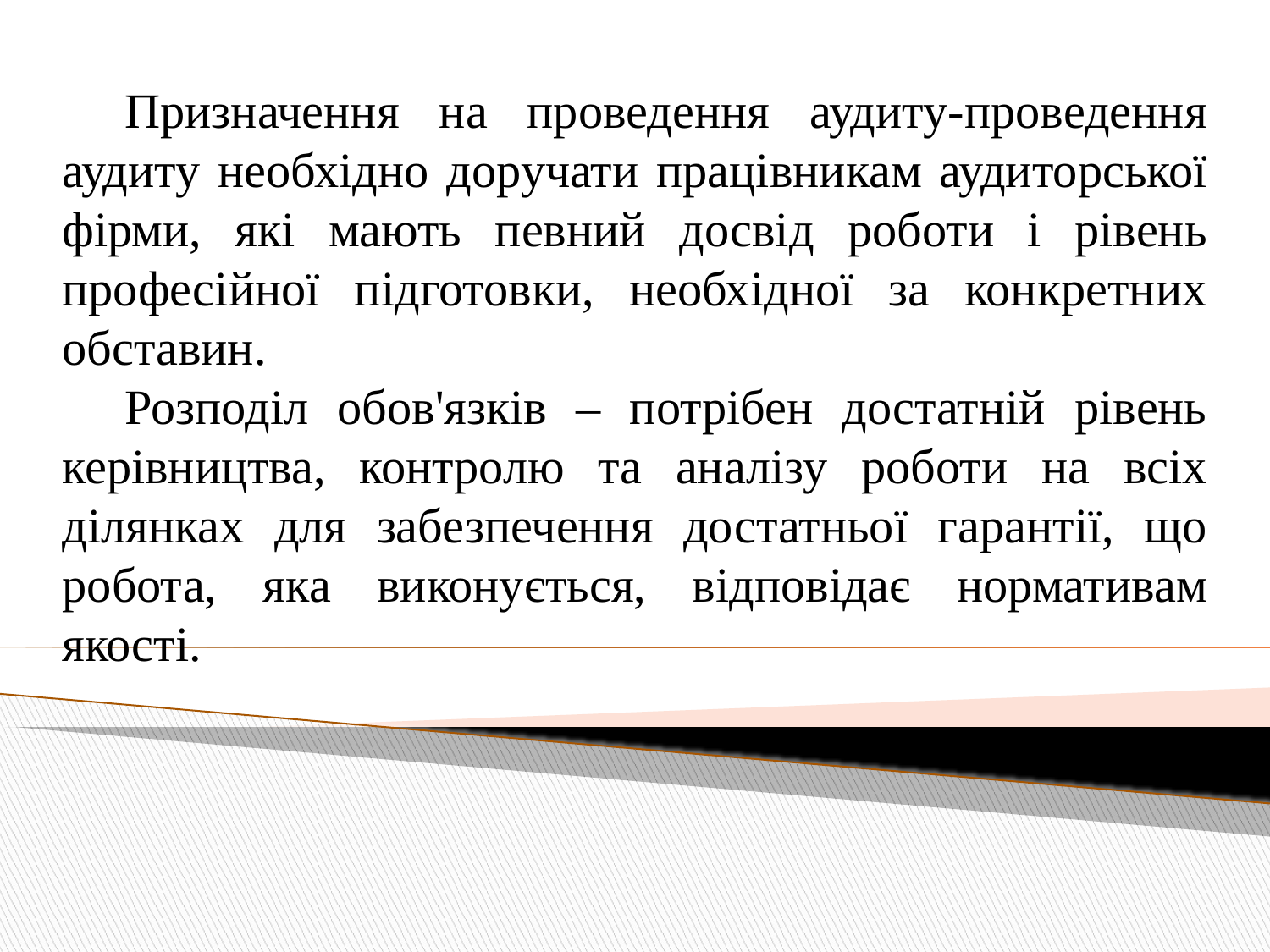

Призначення на проведення аудиту-проведення аудиту необхідно доручати працівникам аудиторської фірми, які мають певний досвід роботи і рівень професійної підготовки, необхідної за конкретних обставин.
Розподіл обов'язків – потрібен достатній рівень керівництва, контролю та аналізу роботи на всіх ділянках для забезпечення достатньої гарантії, що робота, яка виконується, відповідає нормативам якості.